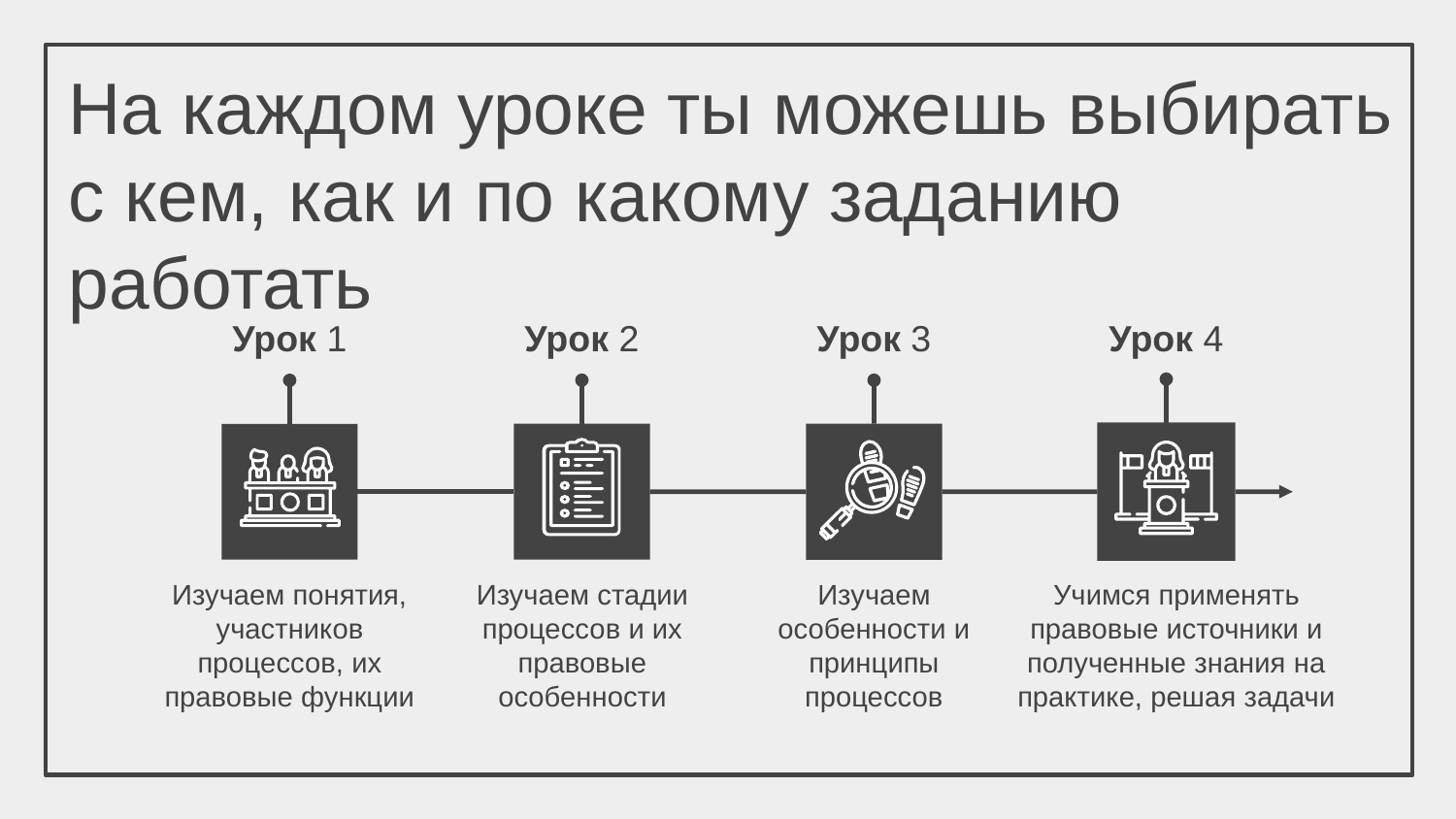

# На каждом уроке ты можешь выбирать с кем, как и по какому заданию работать
Урок 1
Урок 2
Урок 3
Урок 4

Изучаем понятия, участников процессов, их правовые функции
Изучаем стадии процессов и их правовые особенности
Изучаем особенности и принципы процессов
Учимся применять правовые источники и полученные знания на практике, решая задачи